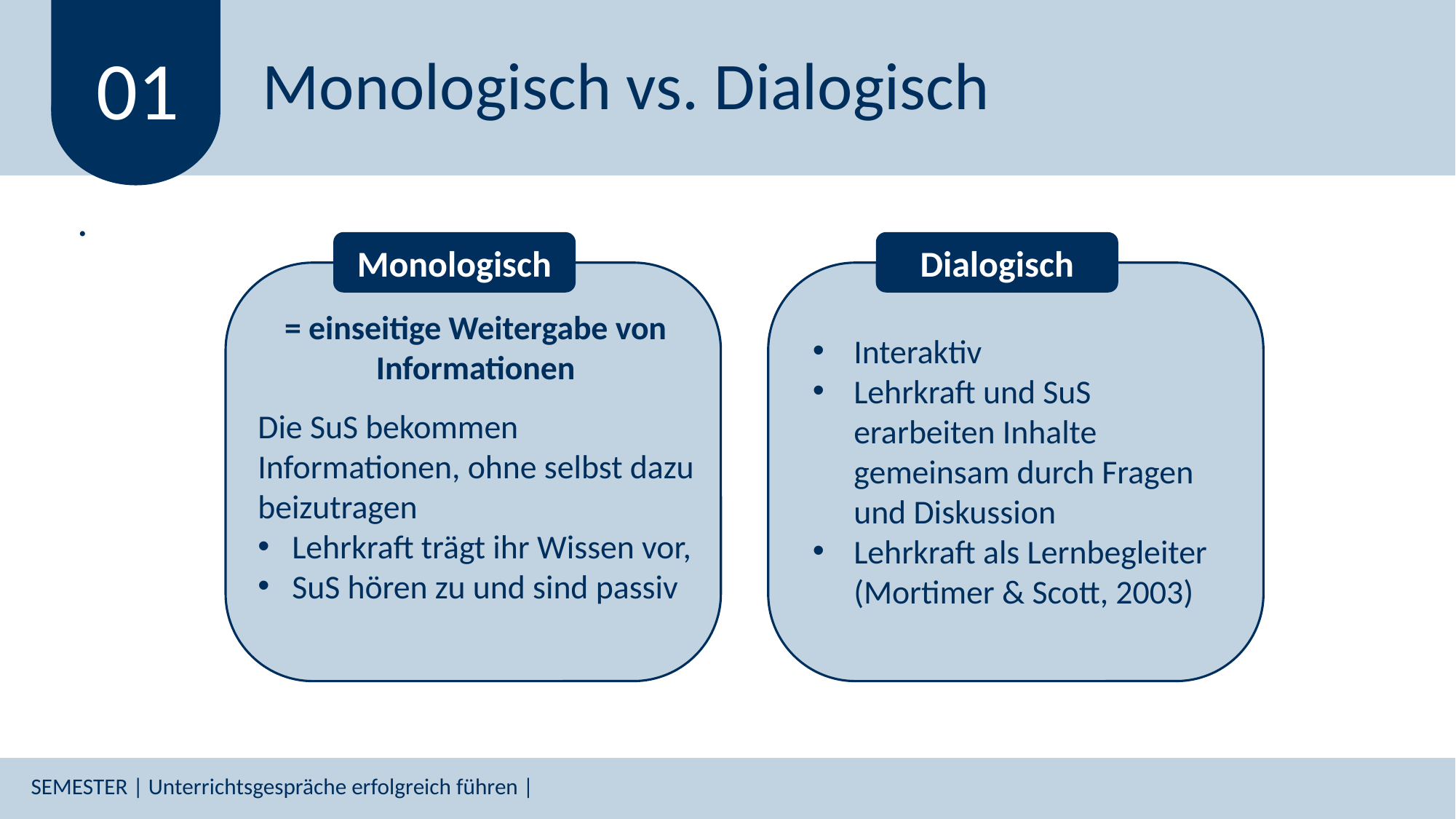

# Monologisch vs. Dialogisch
01
.

Monologisch
Dialogisch

= einseitige Weitergabe von Informationen
Interaktiv
Lehrkraft und SuS erarbeiten Inhalte gemeinsam durch Fragen und Diskussion
Lehrkraft als Lernbegleiter (Mortimer & Scott, 2003)

Die SuS bekommen Informationen, ohne selbst dazu beizutragen
Lehrkraft trägt ihr Wissen vor,
SuS hören zu und sind passiv
SEMESTER | Unterrichtsgespräche erfolgreich führen |